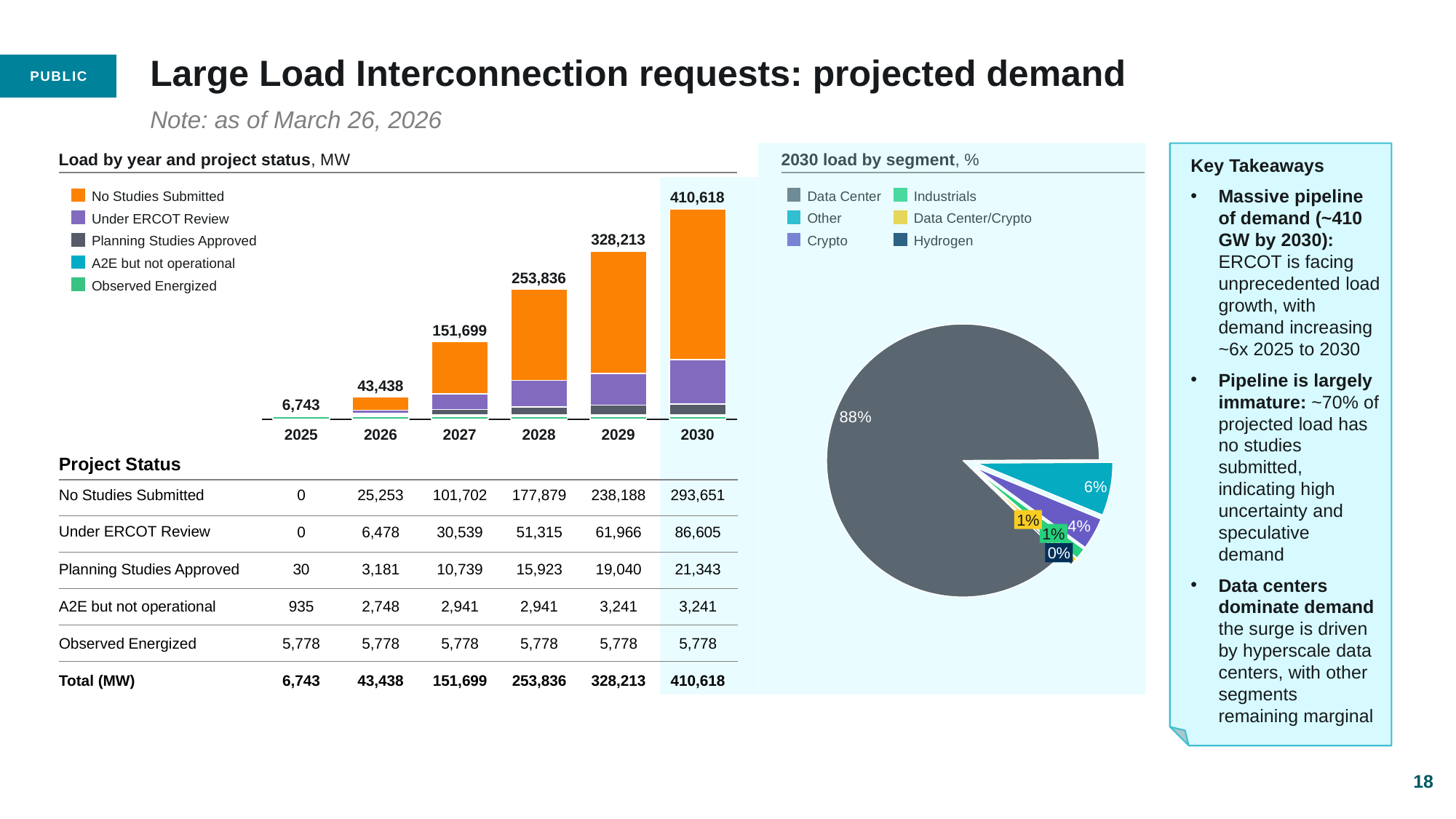

# Large Load Interconnection requests: projected demand
Note: as of March 26, 2026
Load by year and project status, MW

2030 load by segment, %
Key Takeaways
Massive pipeline of demand (~410 GW by 2030): ERCOT is facing unprecedented load growth, with demand increasing ~6x 2025 to 2030
Pipeline is largely immature: ~70% of projected load has no studies submitted, indicating high uncertainty and speculative demand
Data centers dominate demand the surge is driven by hyperscale data centers, with other segments remaining marginal

Data Center
Industrials
No Studies Submitted

410,618

### Chart

| Category |  |  |  |  |  |
|---|---|---|---|---|---|
Other
Data Center/Crypto
Under ERCOT Review

328,213
Crypto
Hydrogen
Planning Studies Approved

A2E but not operational

253,836
Observed Energized

### Chart

| Category |  |
|---|---|
151,699
43,438
6,743
2025
2026
2027
2028
2029
2030
Project Status
No Studies Submitted
0
0
30
935
5,778
6,743
25,253
6,478
3,181
2,748
5,778
43,438
101,702
30,539
10,739
2,941
5,778
151,699
177,879
51,315
15,923
2,941
5,778
253,836
238,188
61,966
19,040
3,241
5,778
328,213
293,651
86,605
21,343
3,241
5,778
410,618
1%
Under ERCOT Review
1%
0%
Planning Studies Approved
A2E but not operational
Observed Energized
Total (MW)
18